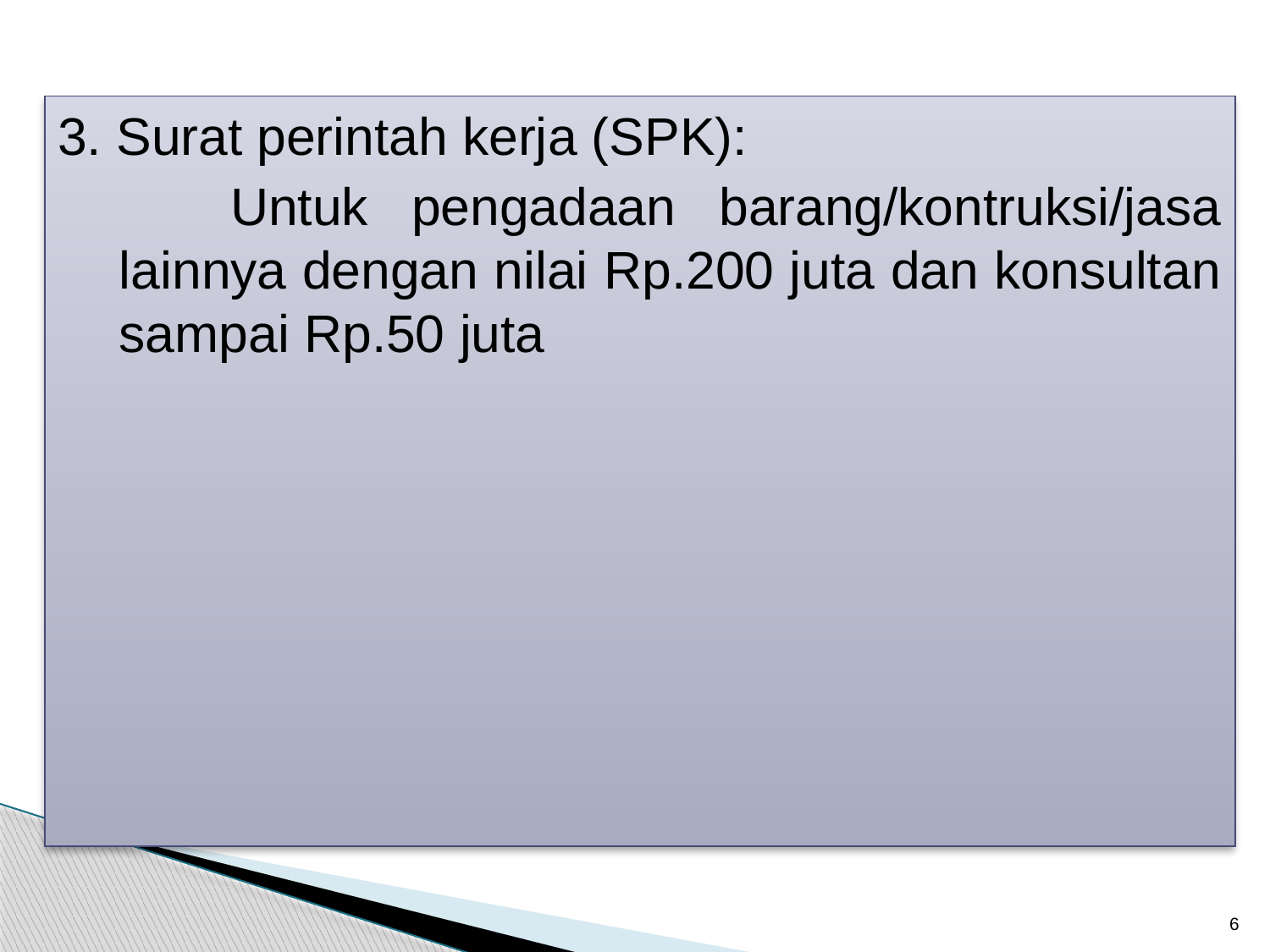

3. Surat perintah kerja (SPK):
    Untuk pengadaan barang/kontruksi/jasa lainnya dengan nilai Rp.200 juta dan konsultan sampai Rp.50 juta
6